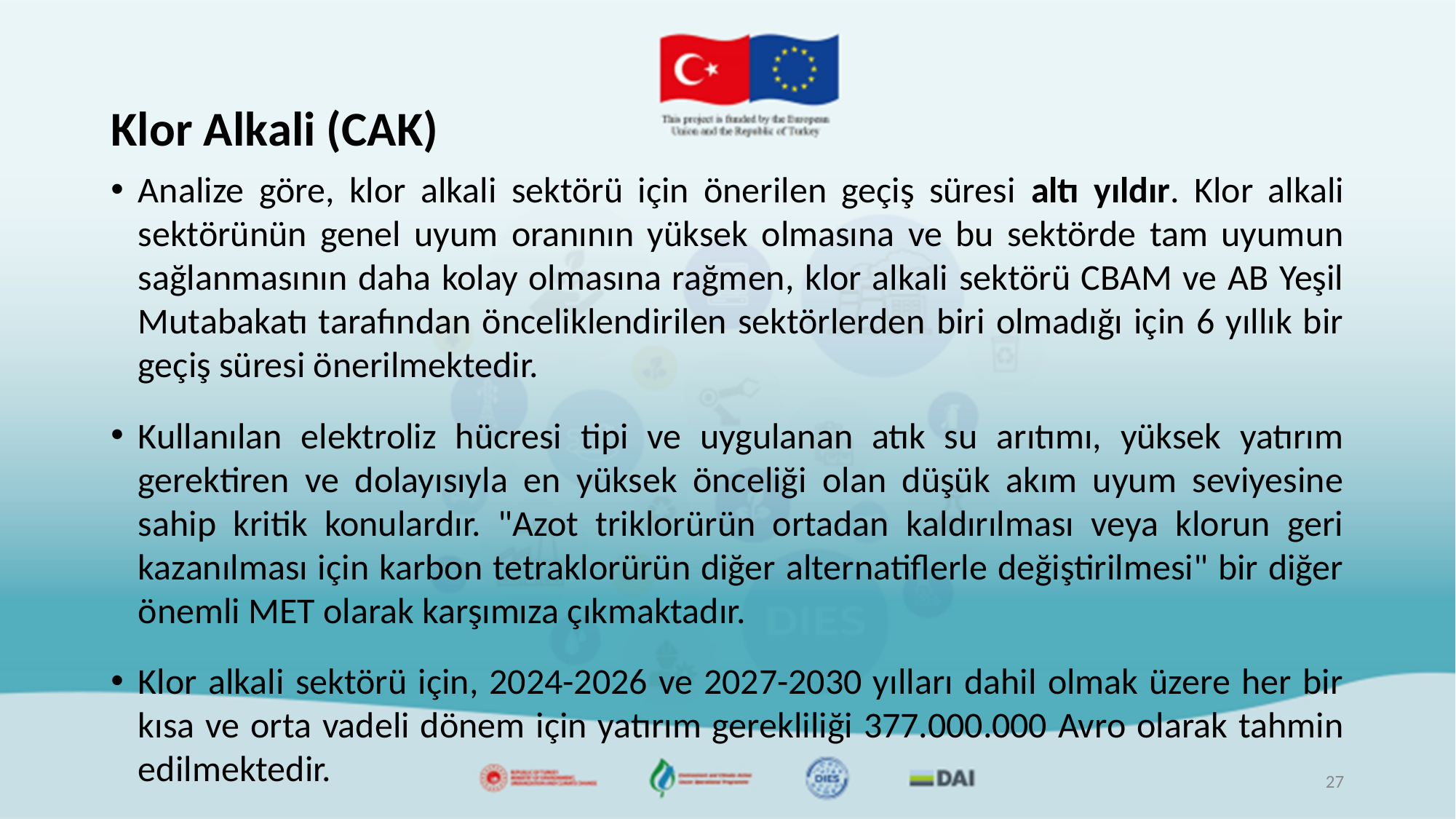

# Klor Alkali (CAK)
Analize göre, klor alkali sektörü için önerilen geçiş süresi altı yıldır. Klor alkali sektörünün genel uyum oranının yüksek olmasına ve bu sektörde tam uyumun sağlanmasının daha kolay olmasına rağmen, klor alkali sektörü CBAM ve AB Yeşil Mutabakatı tarafından önceliklendirilen sektörlerden biri olmadığı için 6 yıllık bir geçiş süresi önerilmektedir.
Kullanılan elektroliz hücresi tipi ve uygulanan atık su arıtımı, yüksek yatırım gerektiren ve dolayısıyla en yüksek önceliği olan düşük akım uyum seviyesine sahip kritik konulardır. "Azot triklorürün ortadan kaldırılması veya klorun geri kazanılması için karbon tetraklorürün diğer alternatiflerle değiştirilmesi" bir diğer önemli MET olarak karşımıza çıkmaktadır.
Klor alkali sektörü için, 2024-2026 ve 2027-2030 yılları dahil olmak üzere her bir kısa ve orta vadeli dönem için yatırım gerekliliği 377.000.000 Avro olarak tahmin edilmektedir.
27